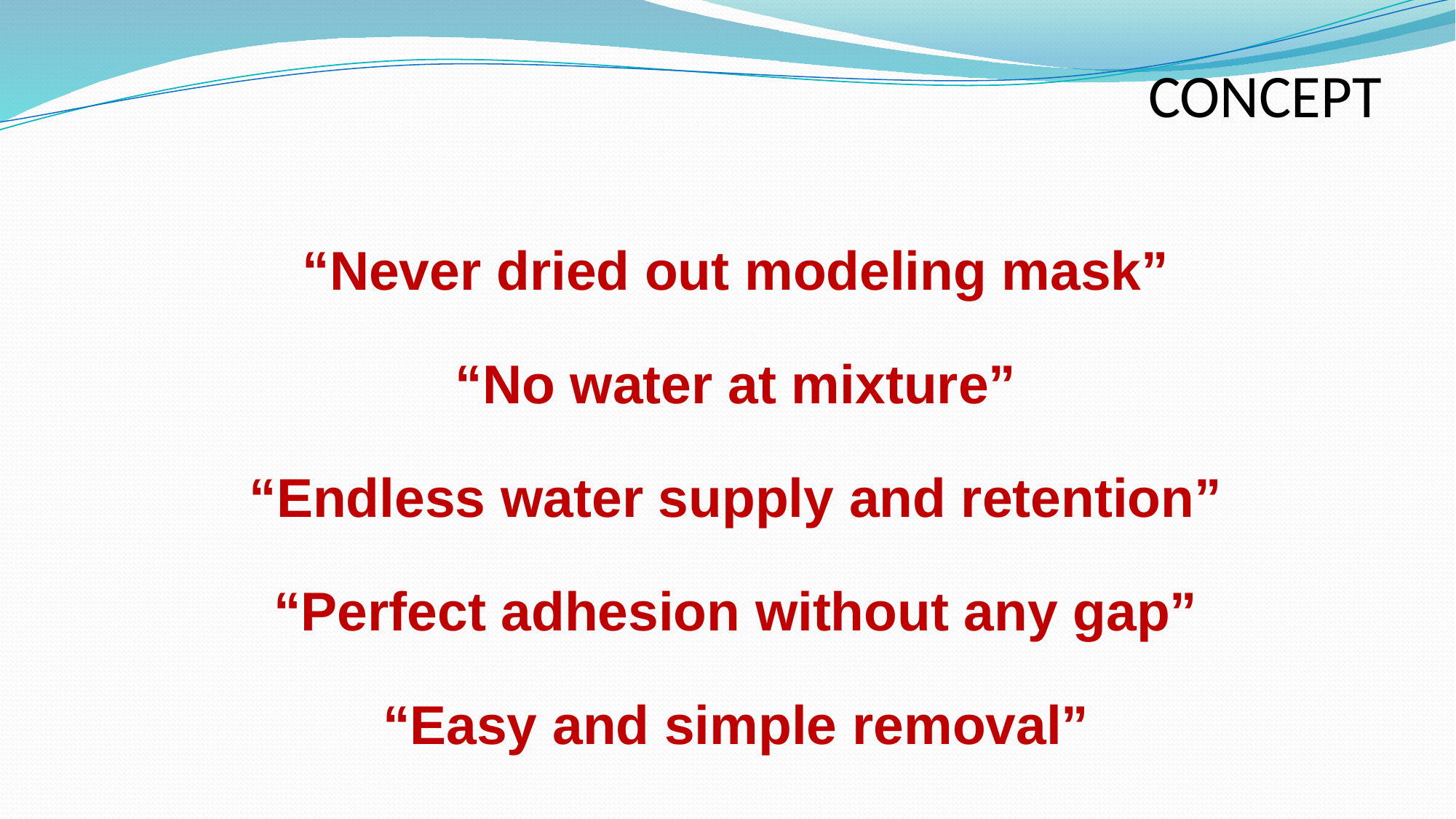

CONCEPT
“Never dried out modeling mask”
“No water at mixture”
“Endless water supply and retention”
“Perfect adhesion without any gap”
“Easy and simple removal”